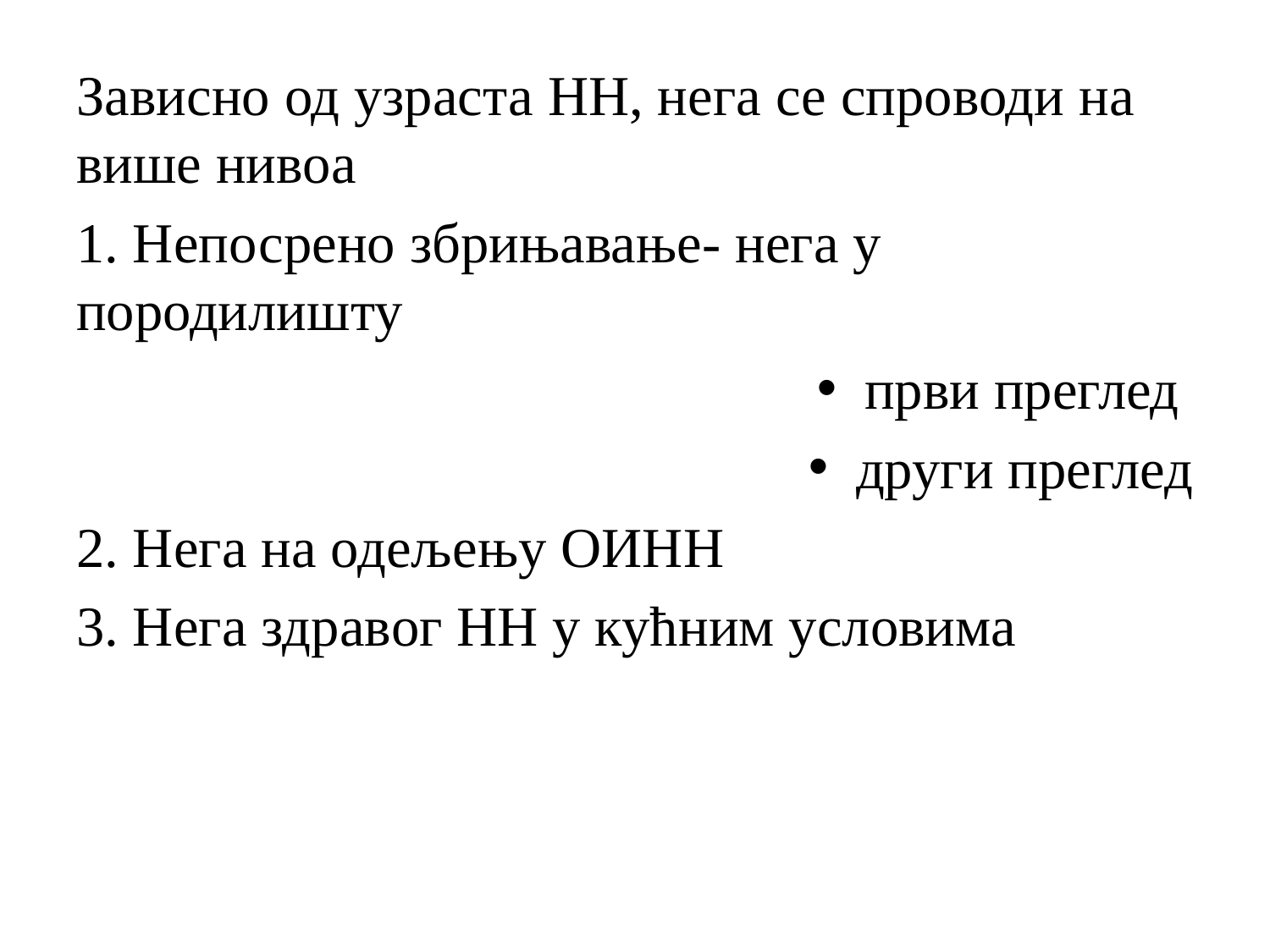

Зависно од узраста НН, нега се спроводи на више нивоа
1. Непосрено збрињавање- нега у породилишту
први преглед
други преглед
2. Нега на одељењу ОИНН
3. Нега здравог НН у кућним условима